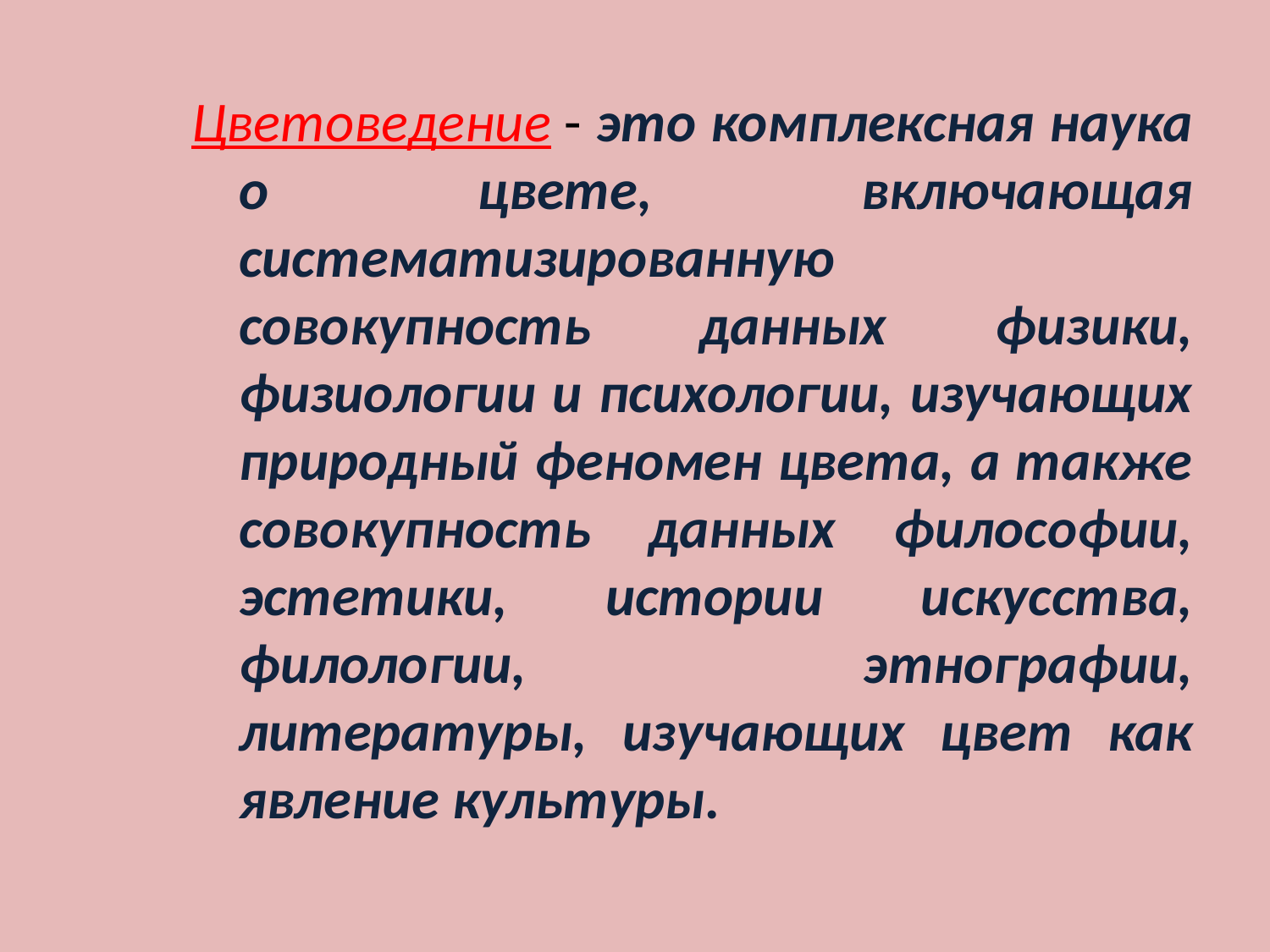

Цветоведение - это комплексная наука о цвете, включающая систематизированную совокупность данных физики, физиологии и психологии, изучающих природный феномен цвета, а также совокупность данных философии, эстетики, истории искусства, филологии, этнографии, литературы, изучающих цвет как явление культуры.